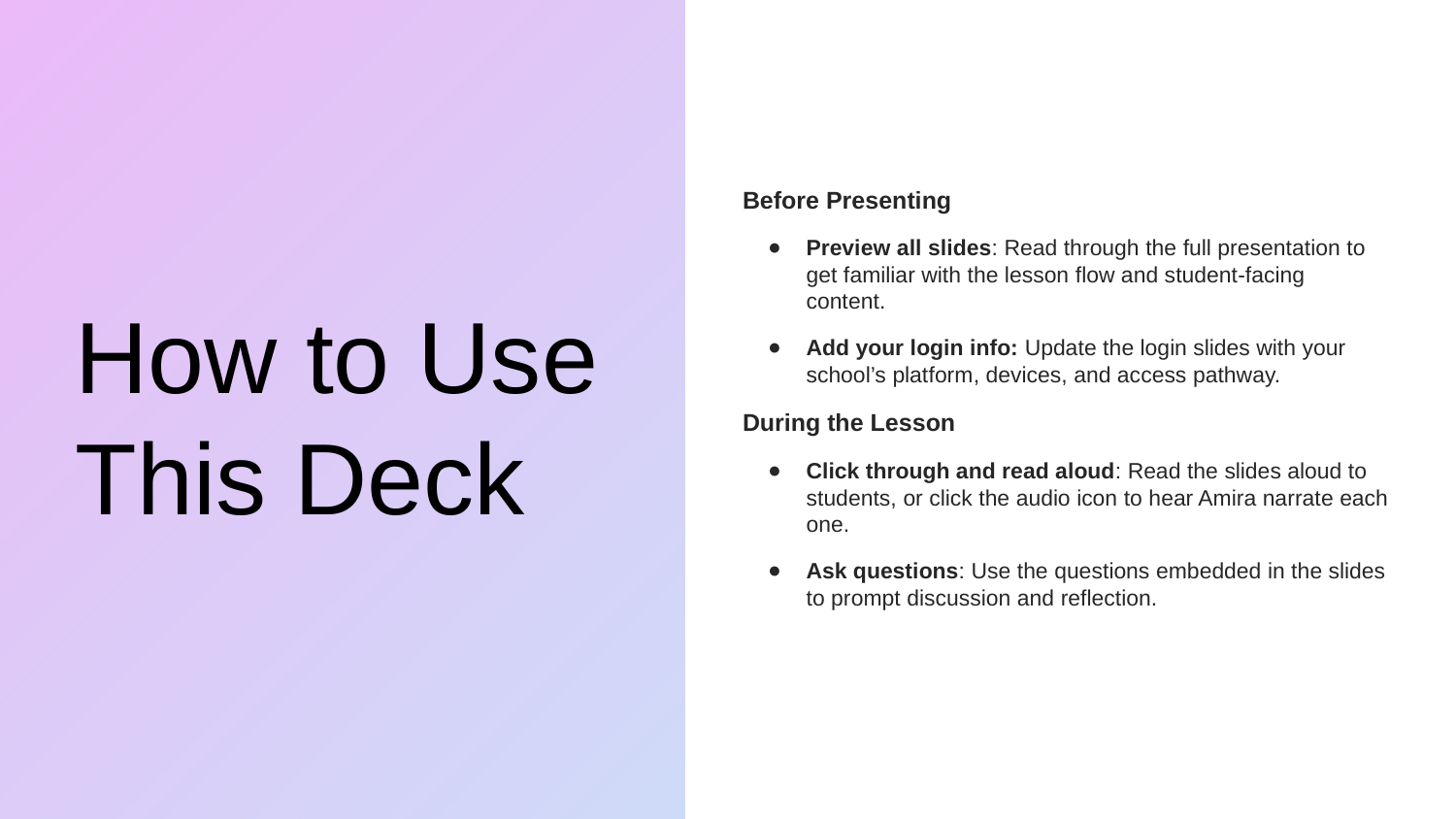

Before Presenting
Preview all slides: Read through the full presentation to get familiar with the lesson flow and student-facing content.
Add your login info: Update the login slides with your school’s platform, devices, and access pathway.
During the Lesson
Click through and read aloud: Read the slides aloud to students, or click the audio icon to hear Amira narrate each one.
Ask questions: Use the questions embedded in the slides to prompt discussion and reflection.

# How to Use
This Deck